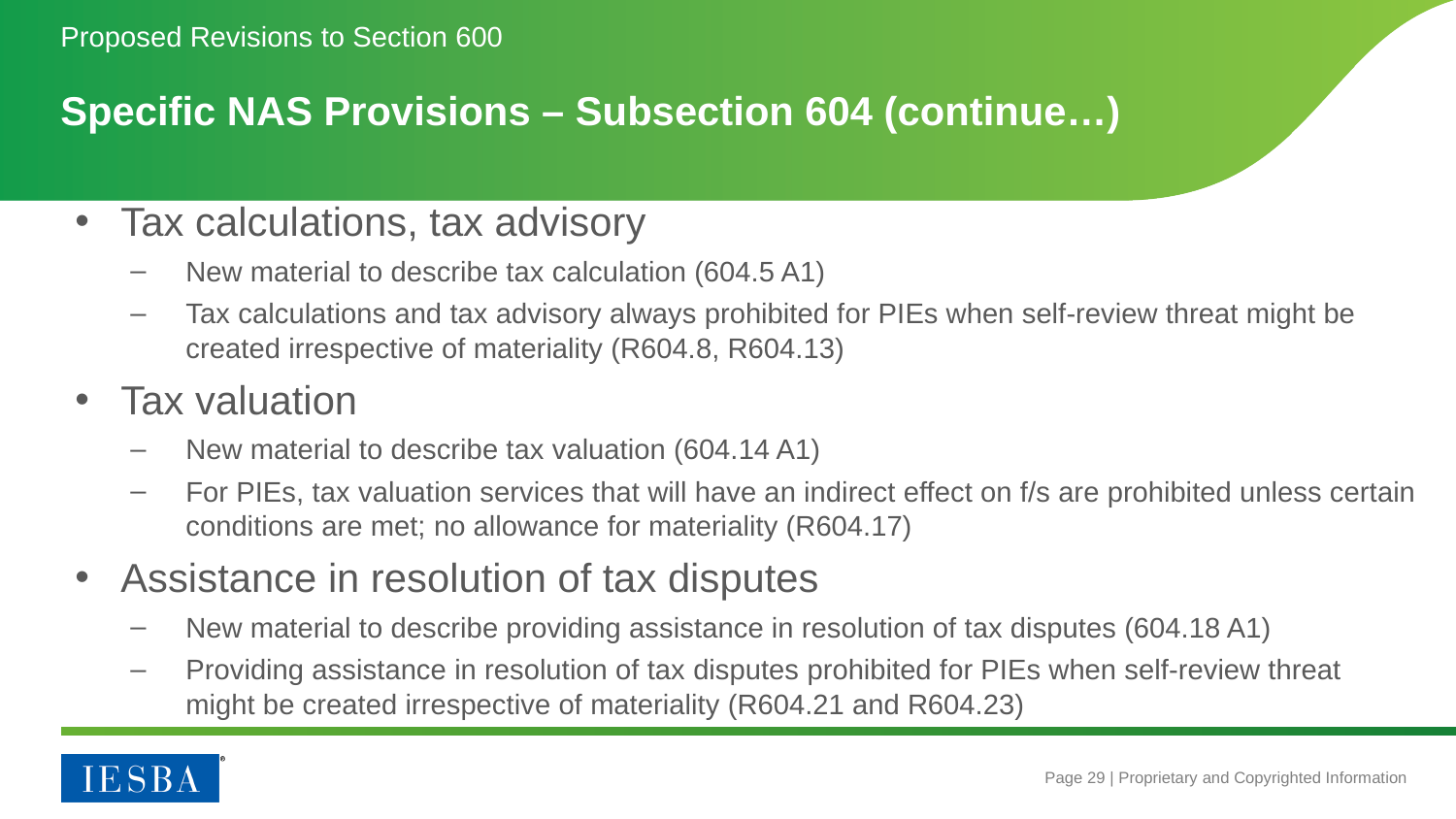

Proposed Revisions to Section 600
# Specific NAS Provisions – Subsection 604 (continue…)
Tax calculations, tax advisory
New material to describe tax calculation (604.5 A1)
Tax calculations and tax advisory always prohibited for PIEs when self-review threat might be created irrespective of materiality (R604.8, R604.13)
Tax valuation
New material to describe tax valuation (604.14 A1)
For PIEs, tax valuation services that will have an indirect effect on f/s are prohibited unless certain conditions are met; no allowance for materiality (R604.17)
Assistance in resolution of tax disputes
New material to describe providing assistance in resolution of tax disputes (604.18 A1)
Providing assistance in resolution of tax disputes prohibited for PIEs when self-review threat might be created irrespective of materiality (R604.21 and R604.23)